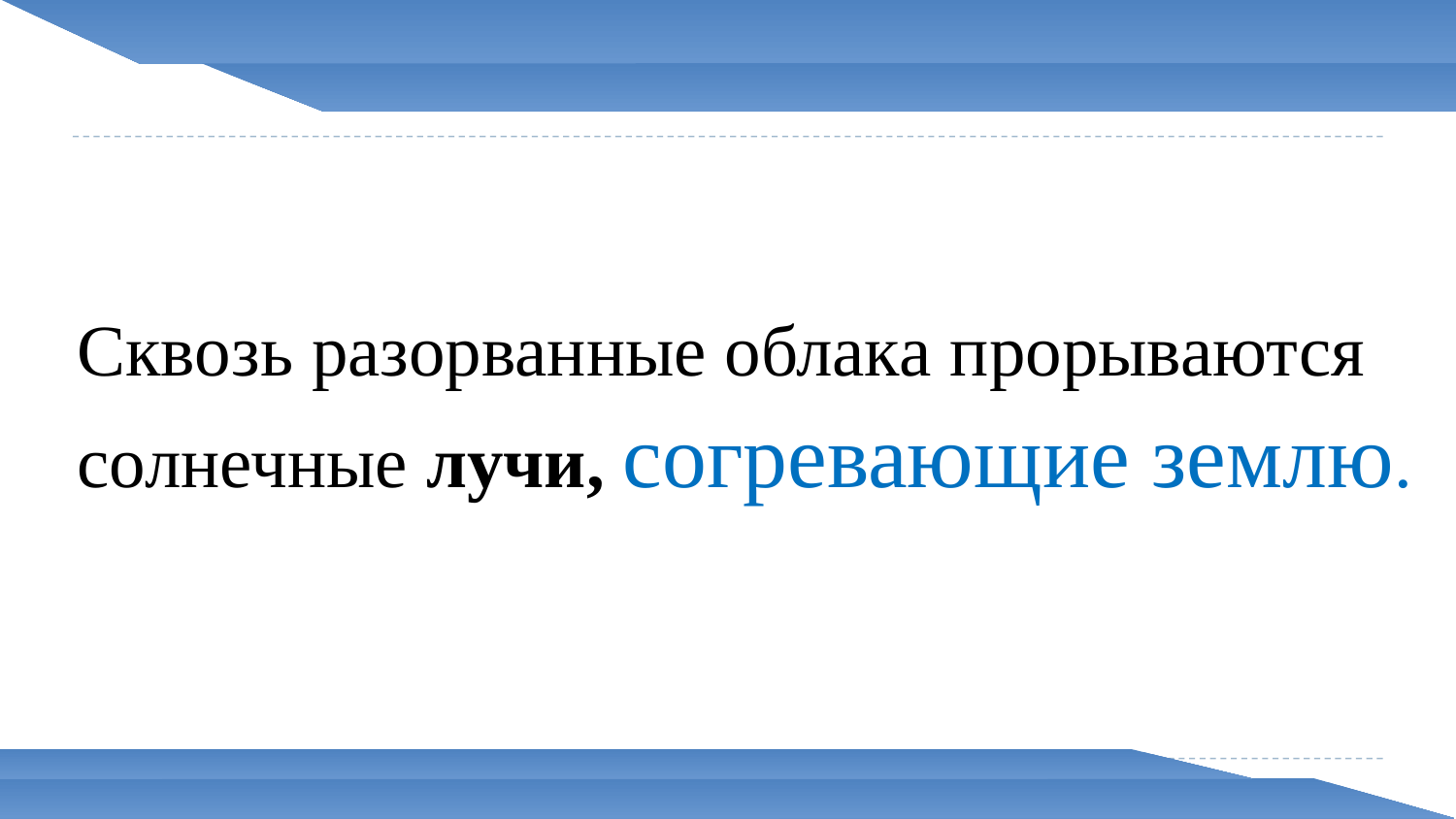

Сквозь разорванные облака прорываются солнечные лучи, согревающие землю.